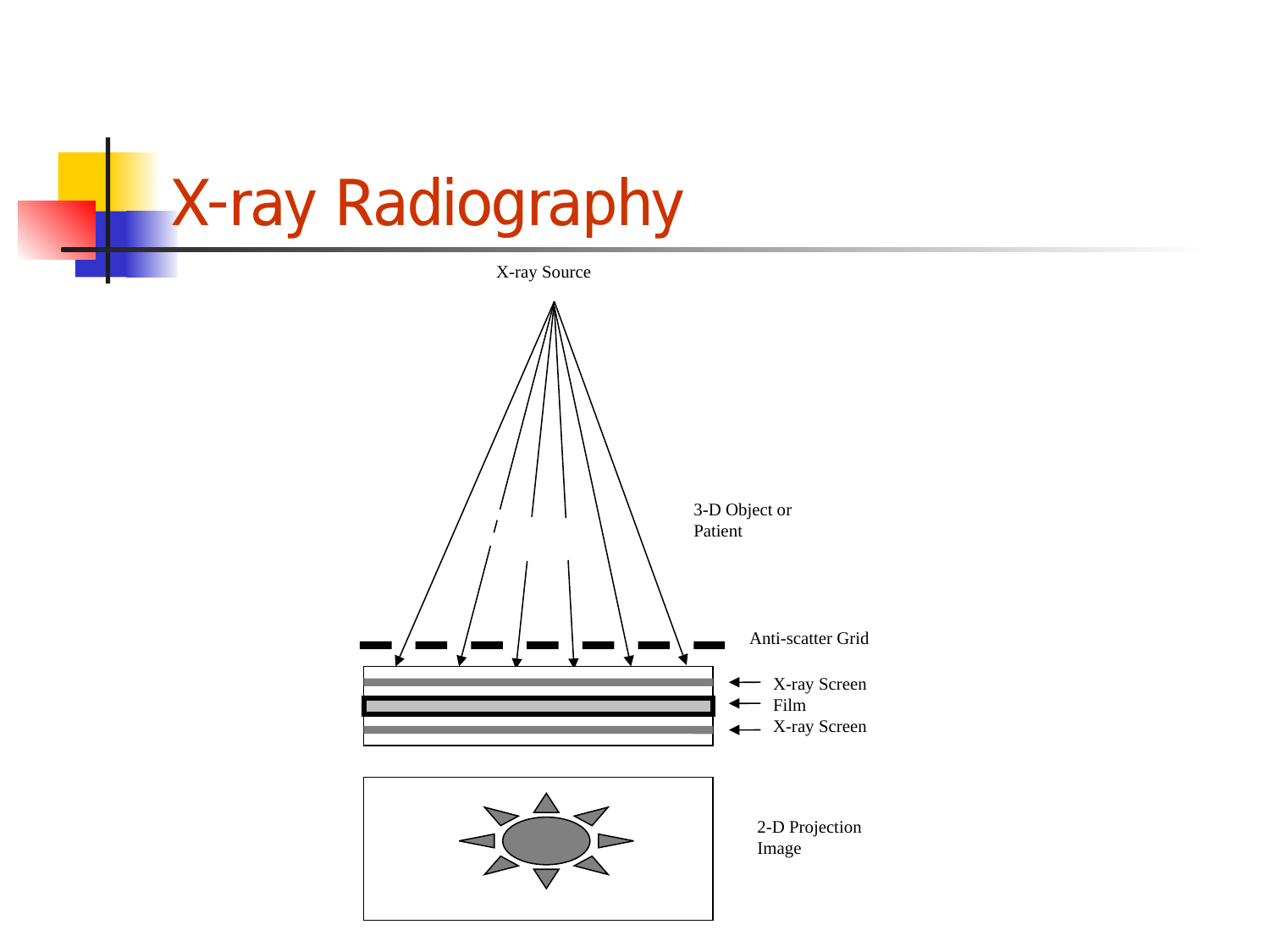

X-ray Radiography
  X-ray Source

3-D Object or
Patient
Anti-scatter Grid

X-ray Screen
Film
X-ray Screen

2-D Projection
Image